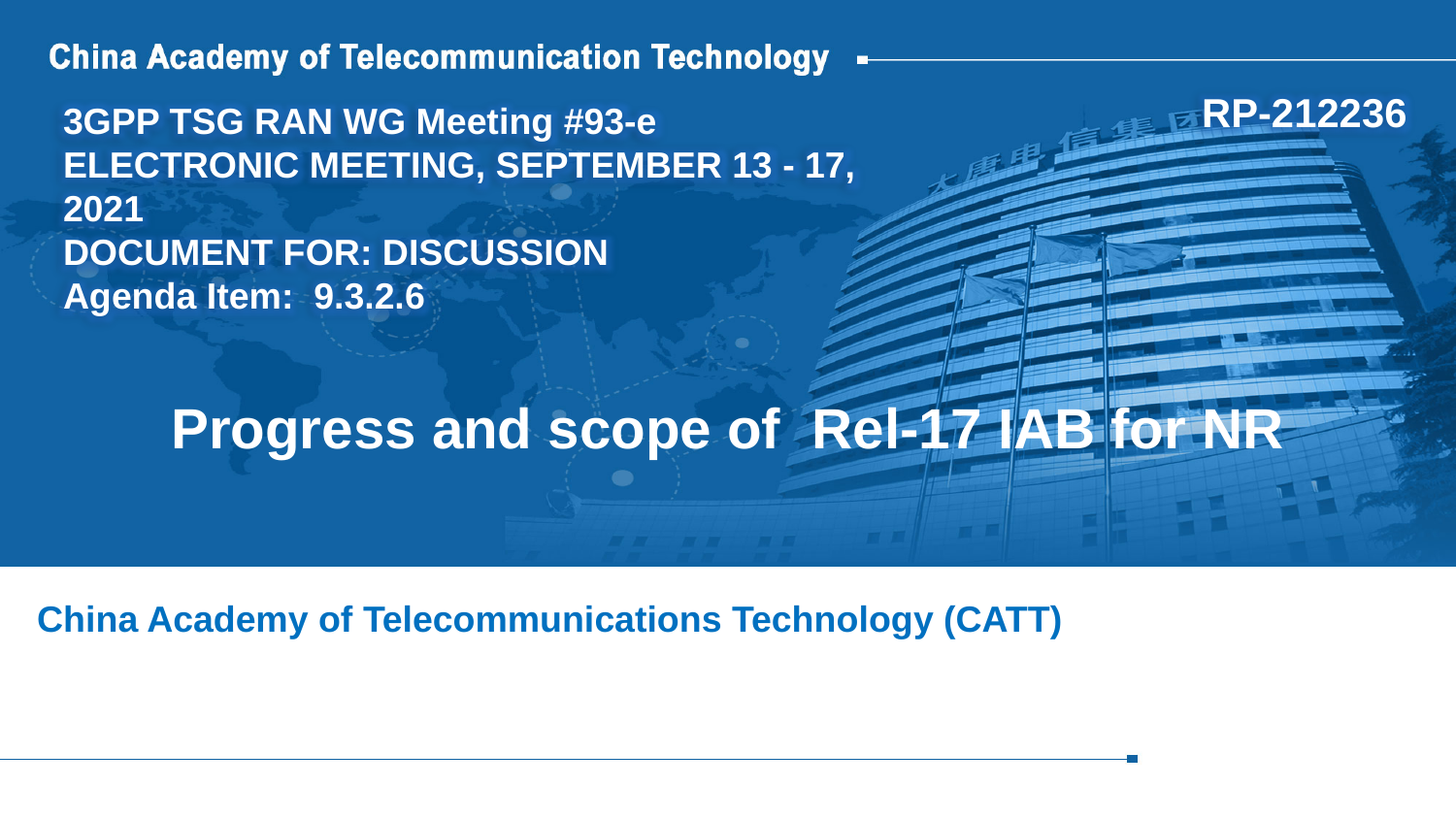

RP-212236
3GPP TSG RAN WG Meeting #93-e
Electronic Meeting, September 13 - 17, 2021‎
Document for: Discussion
Agenda Item:  9.3.2.6
# Progress and scope of  Rel-17 IAB for NR
China Academy of Telecommunications Technology (CATT)